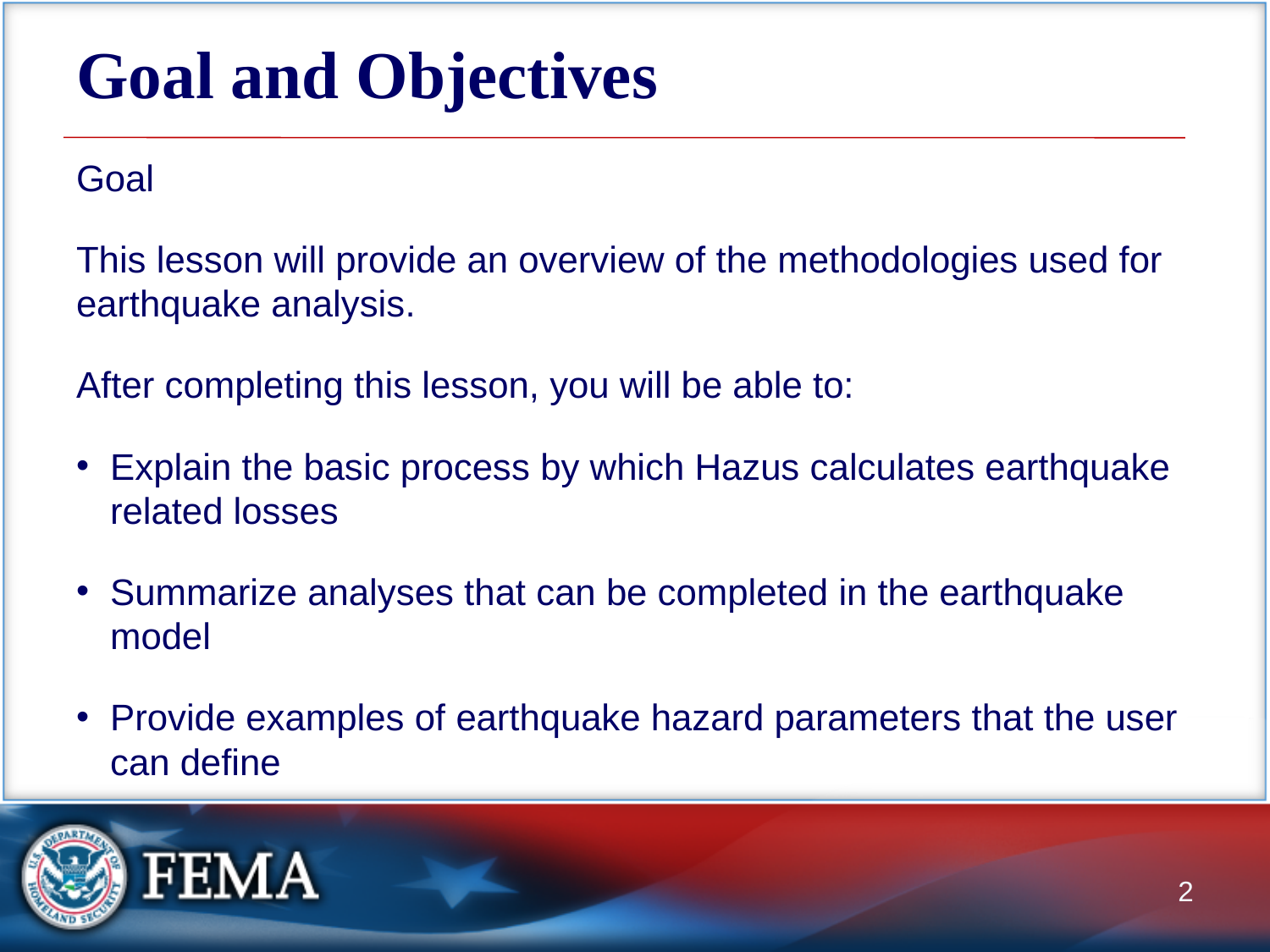

# Goal and Objectives
Goal
This lesson will provide an overview of the methodologies used for earthquake analysis.
After completing this lesson, you will be able to:
Explain the basic process by which Hazus calculates earthquake related losses
Summarize analyses that can be completed in the earthquake model
Provide examples of earthquake hazard parameters that the user can define
2